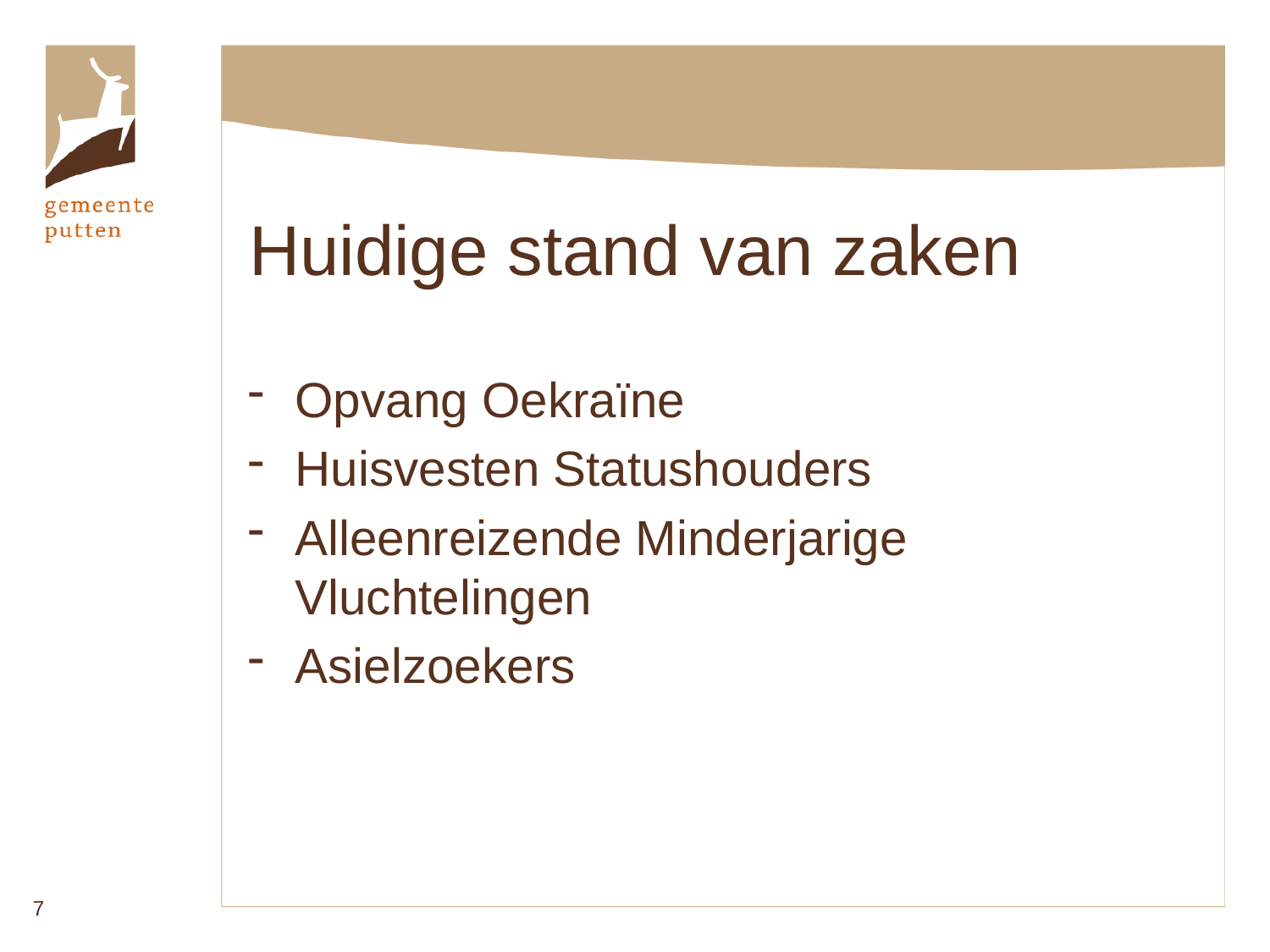

Huidige stand van zaken

Opvang Oekraïne
Huisvesten Statushouders
Alleenreizende Minderjarige Vluchtelingen
Asielzoekers
7